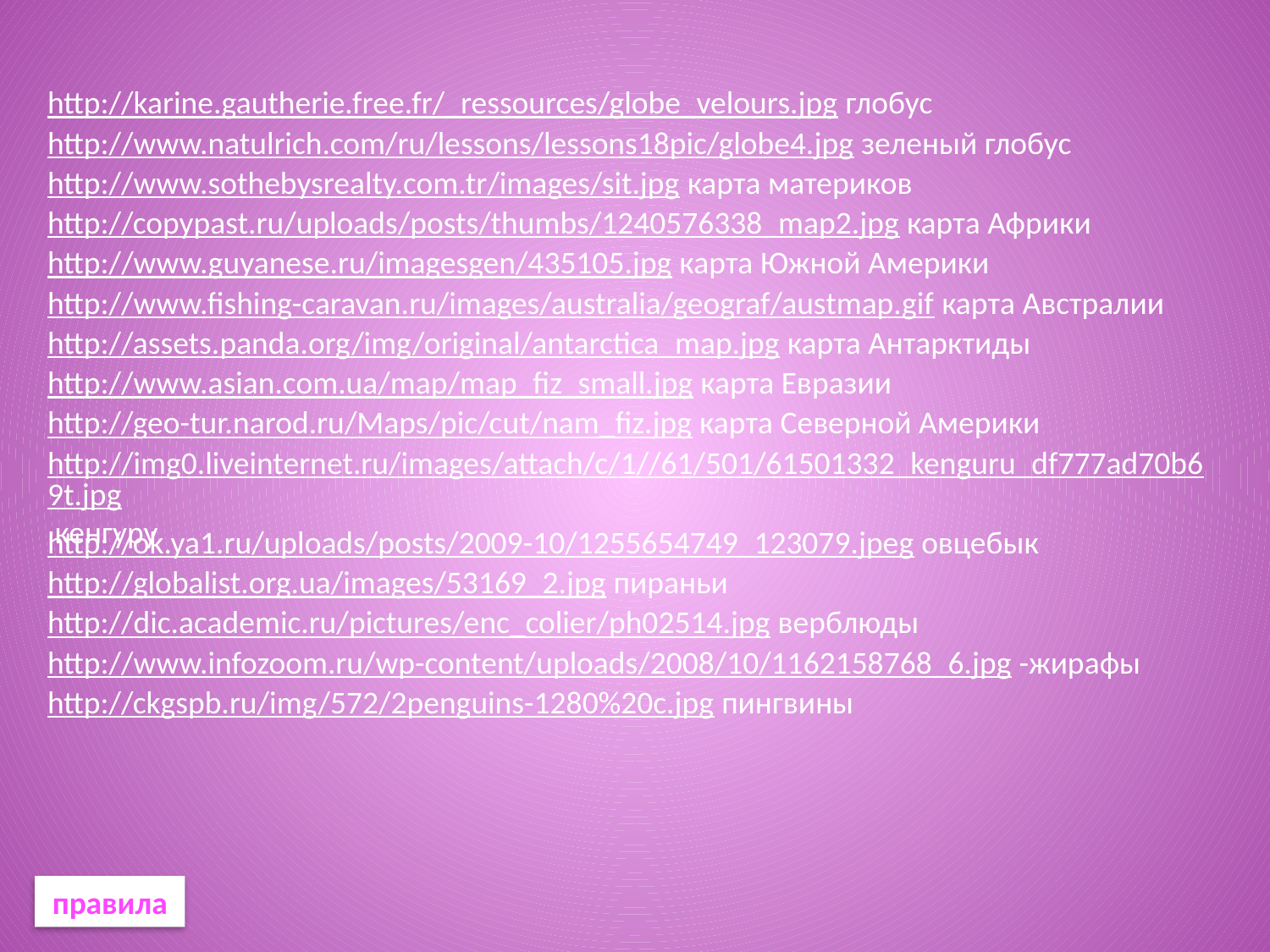

http://karine.gautherie.free.fr/_ressources/globe_velours.jpg глобус
http://www.natulrich.com/ru/lessons/lessons18pic/globe4.jpg зеленый глобус
http://www.sothebysrealty.com.tr/images/sit.jpg карта материков
http://copypast.ru/uploads/posts/thumbs/1240576338_map2.jpg карта Африки
http://www.guyanese.ru/imagesgen/435105.jpg карта Южной Америки
http://www.fishing-caravan.ru/images/australia/geograf/austmap.gif карта Австралии
http://assets.panda.org/img/original/antarctica_map.jpg карта Антарктиды
http://www.asian.com.ua/map/map_fiz_small.jpg карта Евразии
http://geo-tur.narod.ru/Maps/pic/cut/nam_fiz.jpg карта Северной Америки
http://img0.liveinternet.ru/images/attach/c/1//61/501/61501332_kenguru_df777ad70b69t.jpg кенгуру
http://ok.ya1.ru/uploads/posts/2009-10/1255654749_123079.jpeg овцебык
http://globalist.org.ua/images/53169_2.jpg пираньи
http://dic.academic.ru/pictures/enc_colier/ph02514.jpg верблюды
http://www.infozoom.ru/wp-content/uploads/2008/10/1162158768_6.jpg -жирафы
http://ckgspb.ru/img/572/2penguins-1280%20c.jpg пингвины
правила